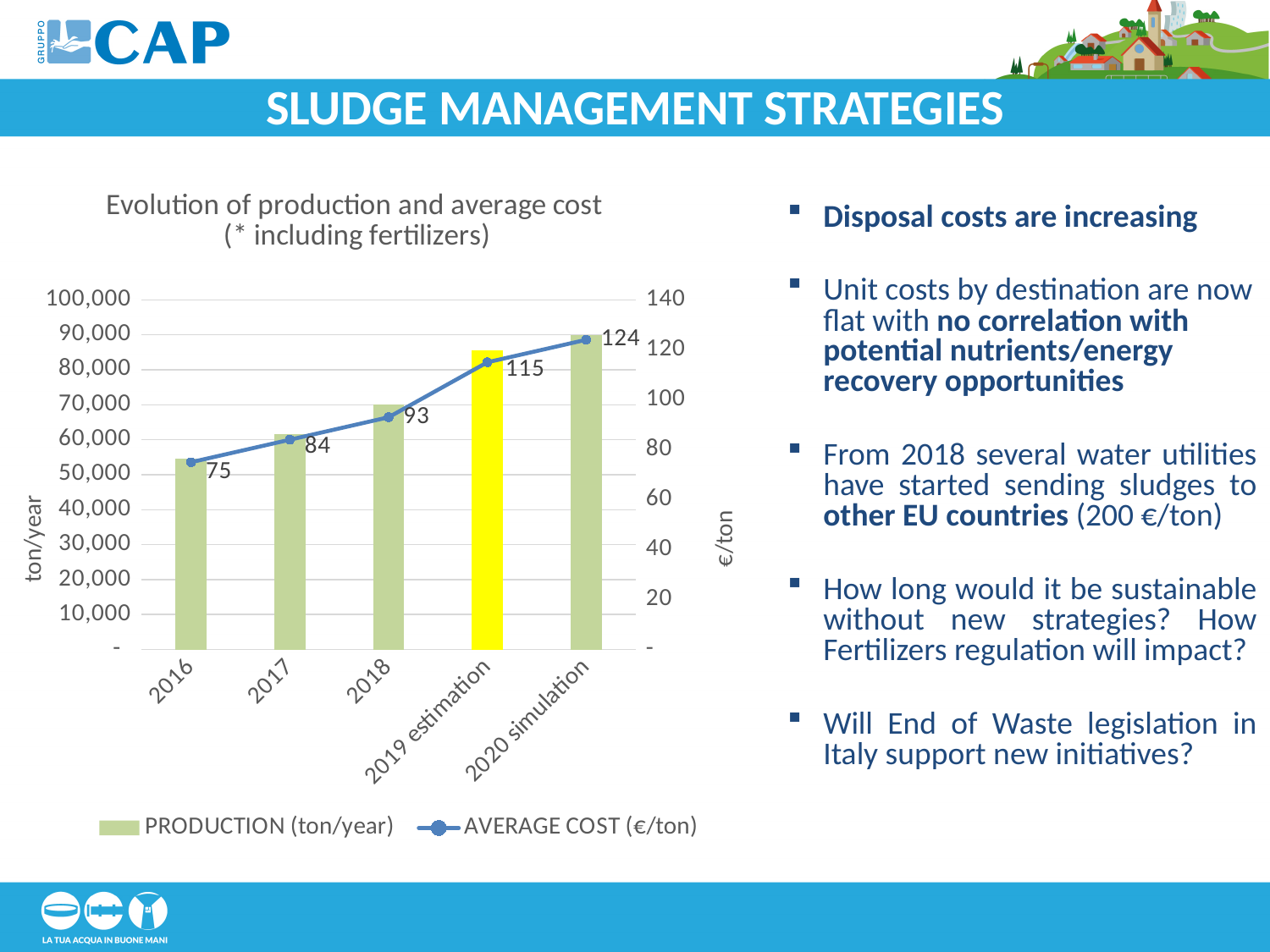

# SLUDGE MANAGEMENT STRATEGIES

Disposal costs are increasing

Unit costs by destination are now flat with no correlation with potential nutrients/energy recovery opportunities

From 2018 several water utilities have started sending sludges to other EU countries (200 €/ton)

How long would it be sustainable without new strategies? How Fertilizers regulation will impact?

Will End of Waste legislation in Italy support new initiatives?

### Chart: Evolution of production and average cost
 (* including fertilizers)

| Category | PRODUCTION (ton/year) | AVERAGE COST (€/ton) |
|---|---|---|
| 2016 | 54495.0 | 75.0 |
| 2017 | 61673.0 | 84.0 |
| 2018 | 70140.0 | 93.0 |
| 2019 estimation | 85473.0 | 115.0 |
| 2020 simulation | 90000.0 | 124.0 |